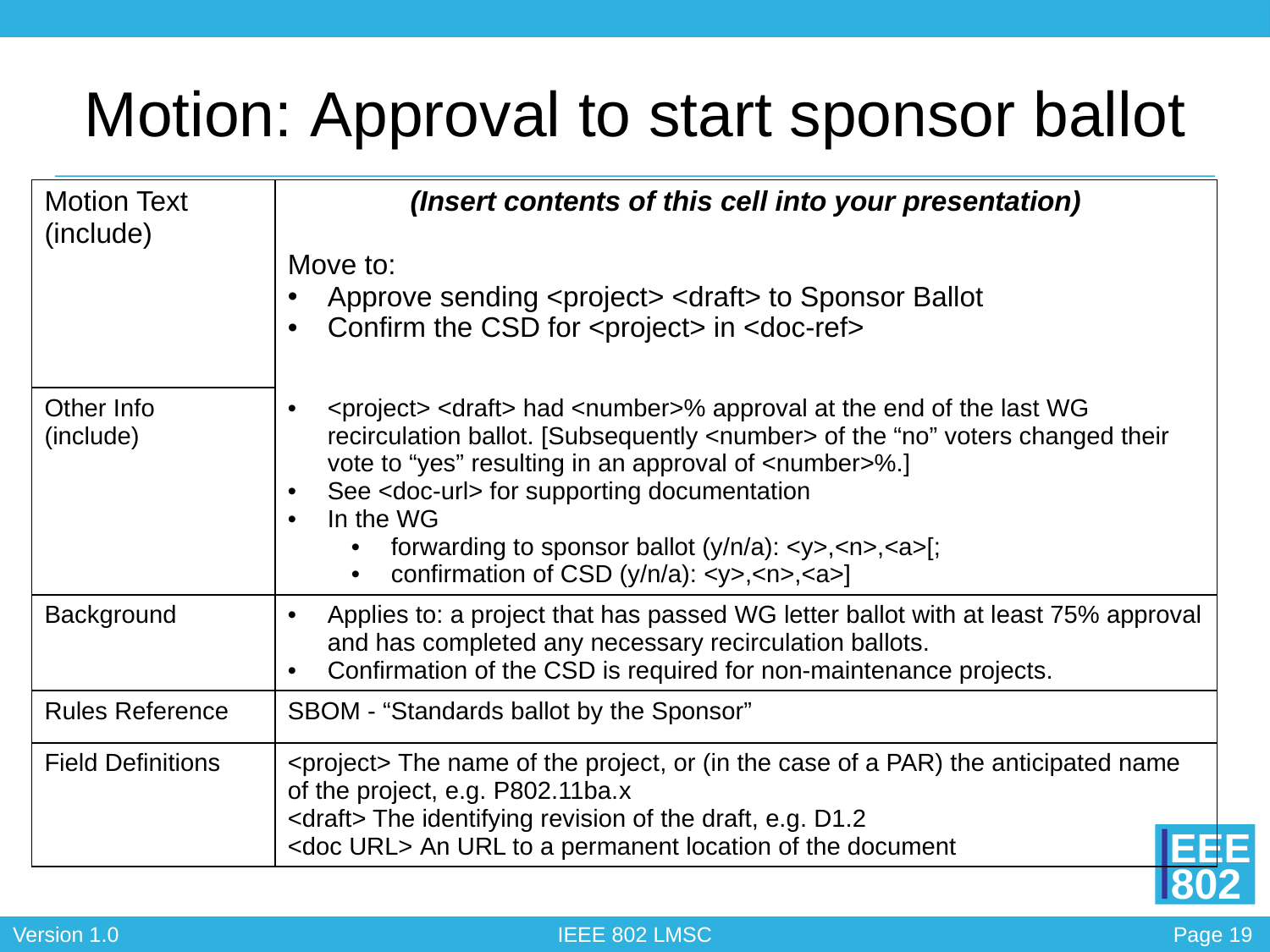

# Motion: Approval to start sponsor ballot
| Motion Text (include) | (Insert contents of this cell into your presentation) |
| --- | --- |
|  | Move to: Approve sending <project> <draft> to Sponsor Ballot Confirm the CSD for <project> in <doc-ref> |
| Other Info (include) | <project> <draft> had <number>% approval at the end of the last WG recirculation ballot. [Subsequently <number> of the “no” voters changed their vote to “yes” resulting in an approval of <number>%.] See <doc-url> for supporting documentation In the WG forwarding to sponsor ballot (y/n/a): <y>,<n>,<a>[; confirmation of CSD (y/n/a): <y>,<n>,<a>] |
| Background | Applies to: a project that has passed WG letter ballot with at least 75% approval and has completed any necessary recirculation ballots. Confirmation of the CSD is required for non-maintenance projects. |
| Rules Reference | SBOM - “Standards ballot by the Sponsor” |
| Field Definitions | <project> The name of the project, or (in the case of a PAR) the anticipated name of the project, e.g. P802.11ba.x <draft> The identifying revision of the draft, e.g. D1.2 <doc URL> An URL to a permanent location of the document |